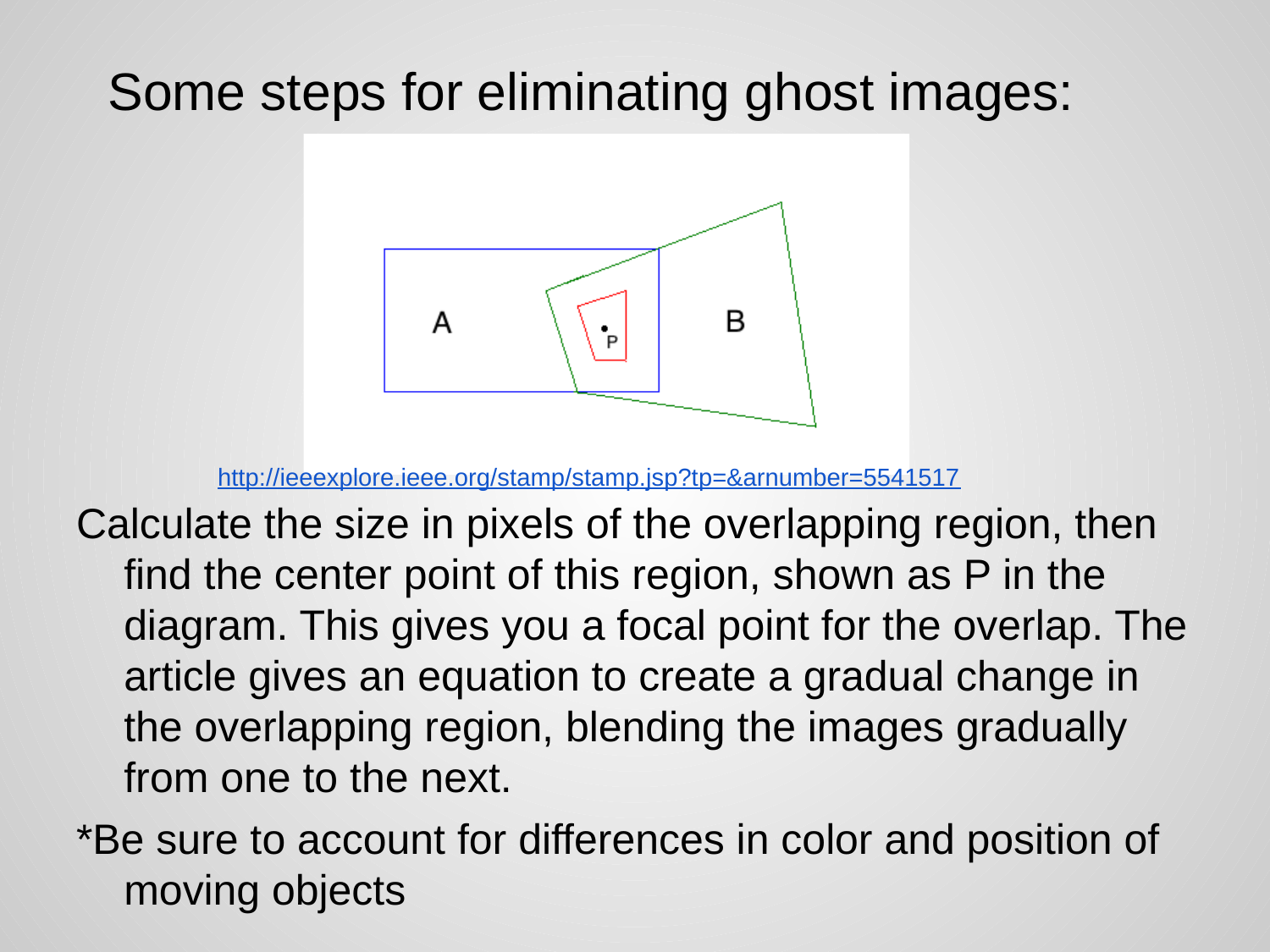

# Some steps for eliminating ghost images:

http://ieeexplore.ieee.org/stamp/stamp.jsp?tp=&arnumber=5541517

Calculate the size in pixels of the overlapping region, then find the center point of this region, shown as P in the diagram. This gives you a focal point for the overlap. The article gives an equation to create a gradual change in the overlapping region, blending the images gradually from one to the next.
*Be sure to account for differences in color and position of moving objects